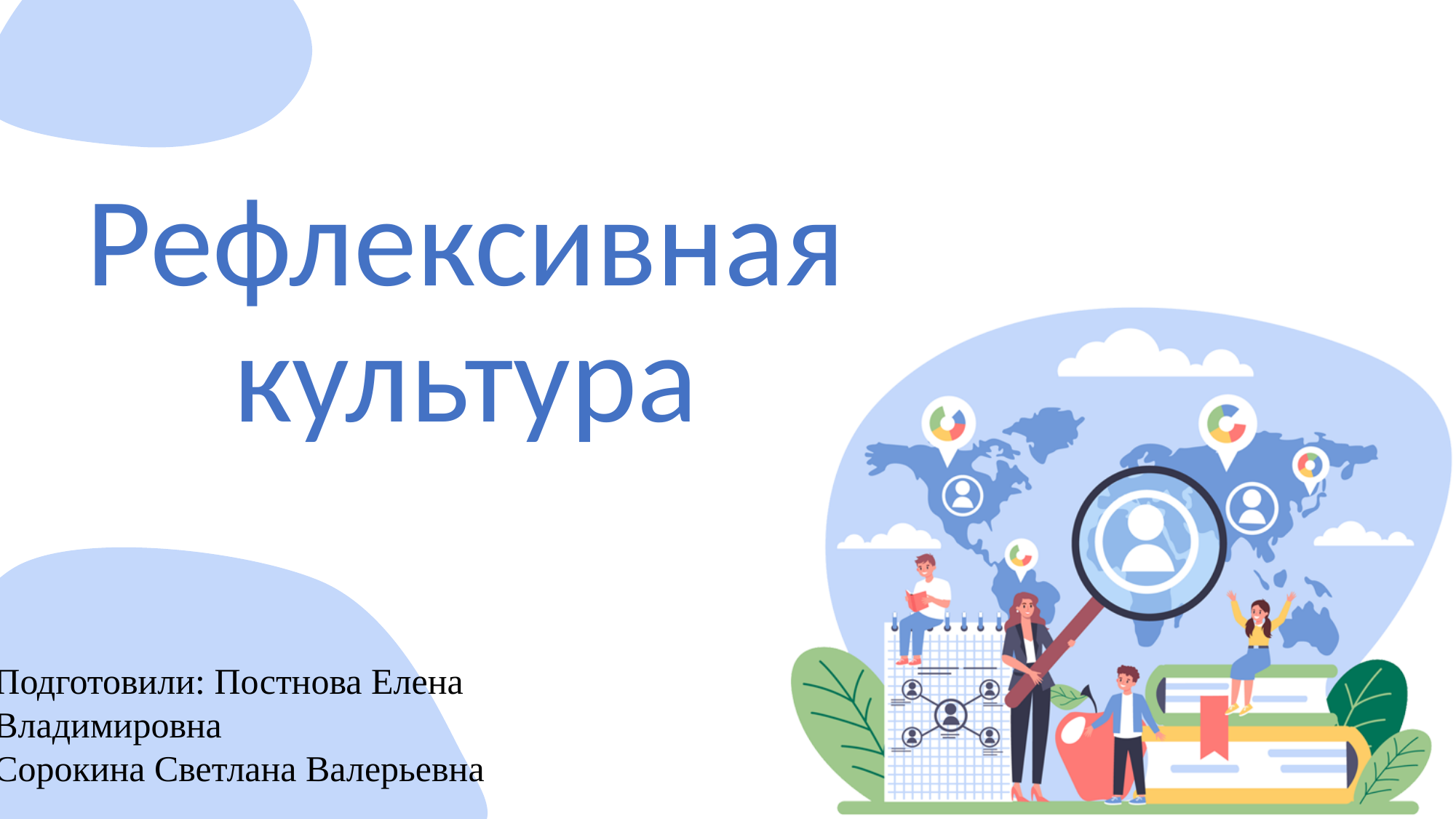

# Рефлексивная культура
Подготовили: Постнова Елена Владимировна
Сорокина Светлана Валерьевна